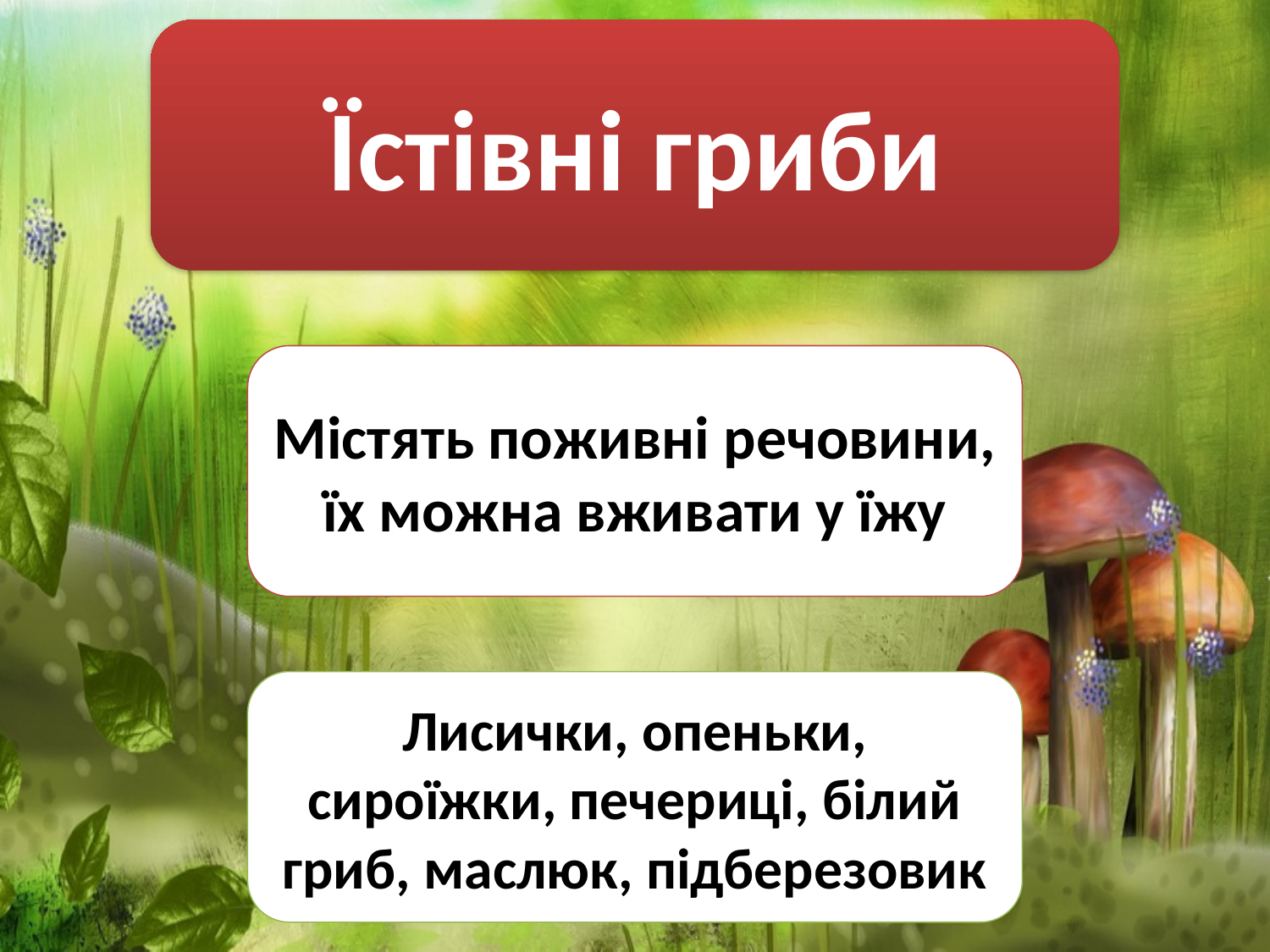

Їстівні гриби
Містять поживні речовини, їх можна вживати у їжу
Лисички, опеньки, сироїжки, печериці, білий гриб, маслюк, підберезовик